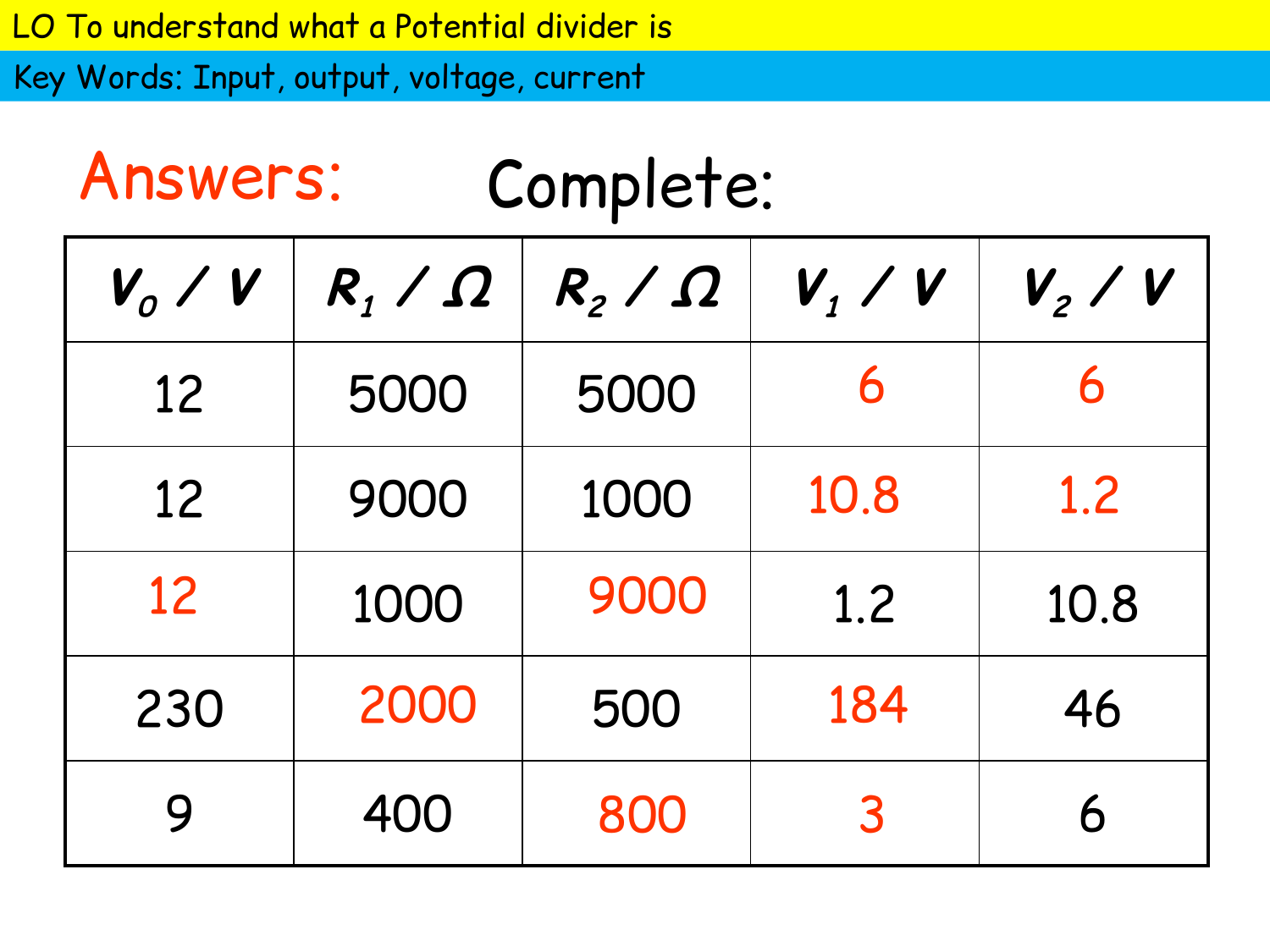

# Answers:
Complete:
| V0 / V | R1 / Ω | R2 / Ω | V1 / V | V2 / V |
| --- | --- | --- | --- | --- |
| 12 | 5000 | 5000 |  |  |
| 12 | 9000 | 1000 |  |  |
|  | 1000 |  | 1.2 | 10.8 |
| 230 |  | 500 |  | 46 |
| 9 | 400 |  |  | 6 |
6
6
10.8
1.2
12
9000
2000
184
800
3